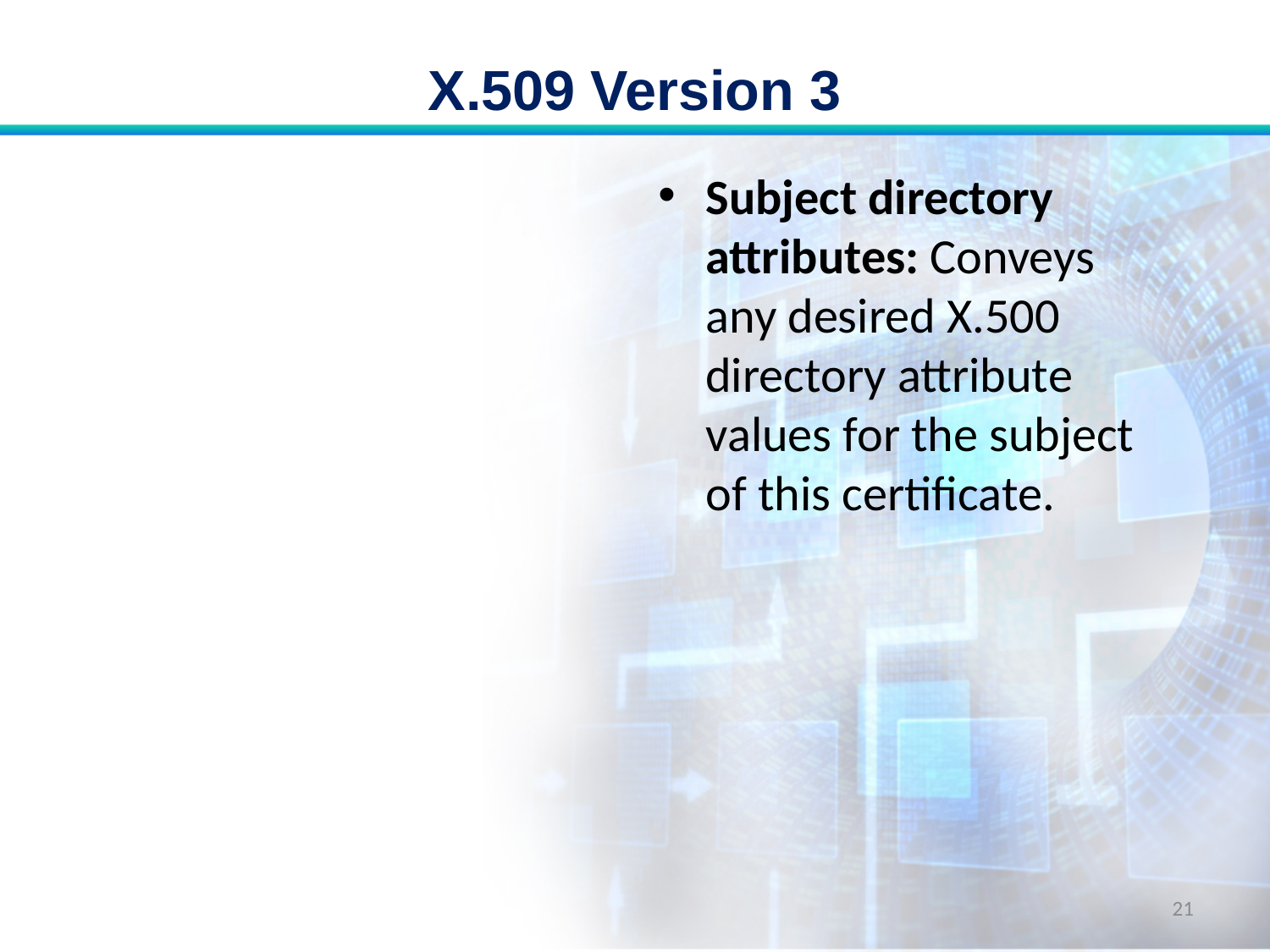

# X.509 Version 3
Subject directory attributes: Conveys any desired X.500 directory attribute values for the subject of this certificate.
21